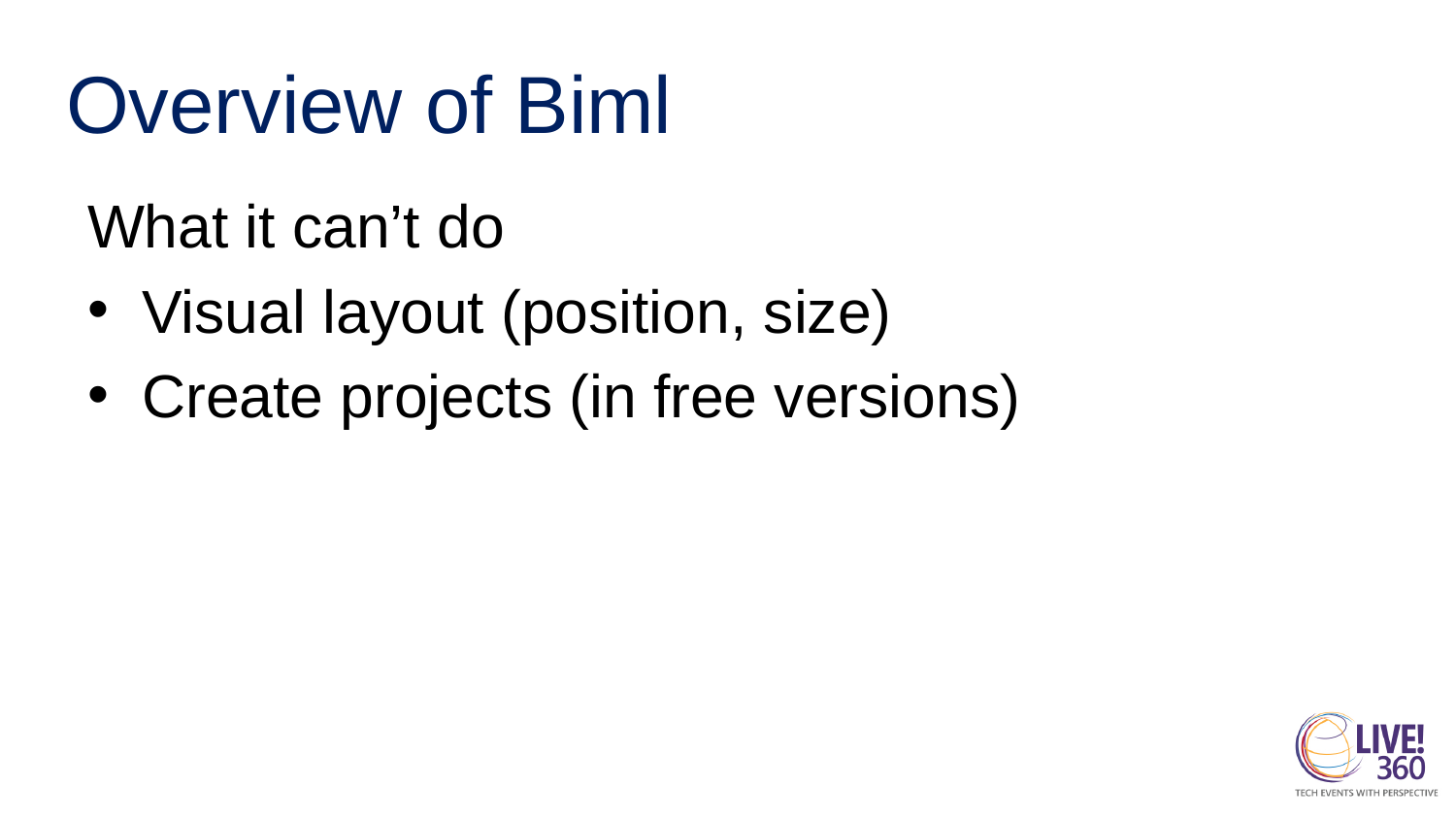

# Overview of Biml
What it can’t do
Visual layout (position, size)
Create projects (in free versions)